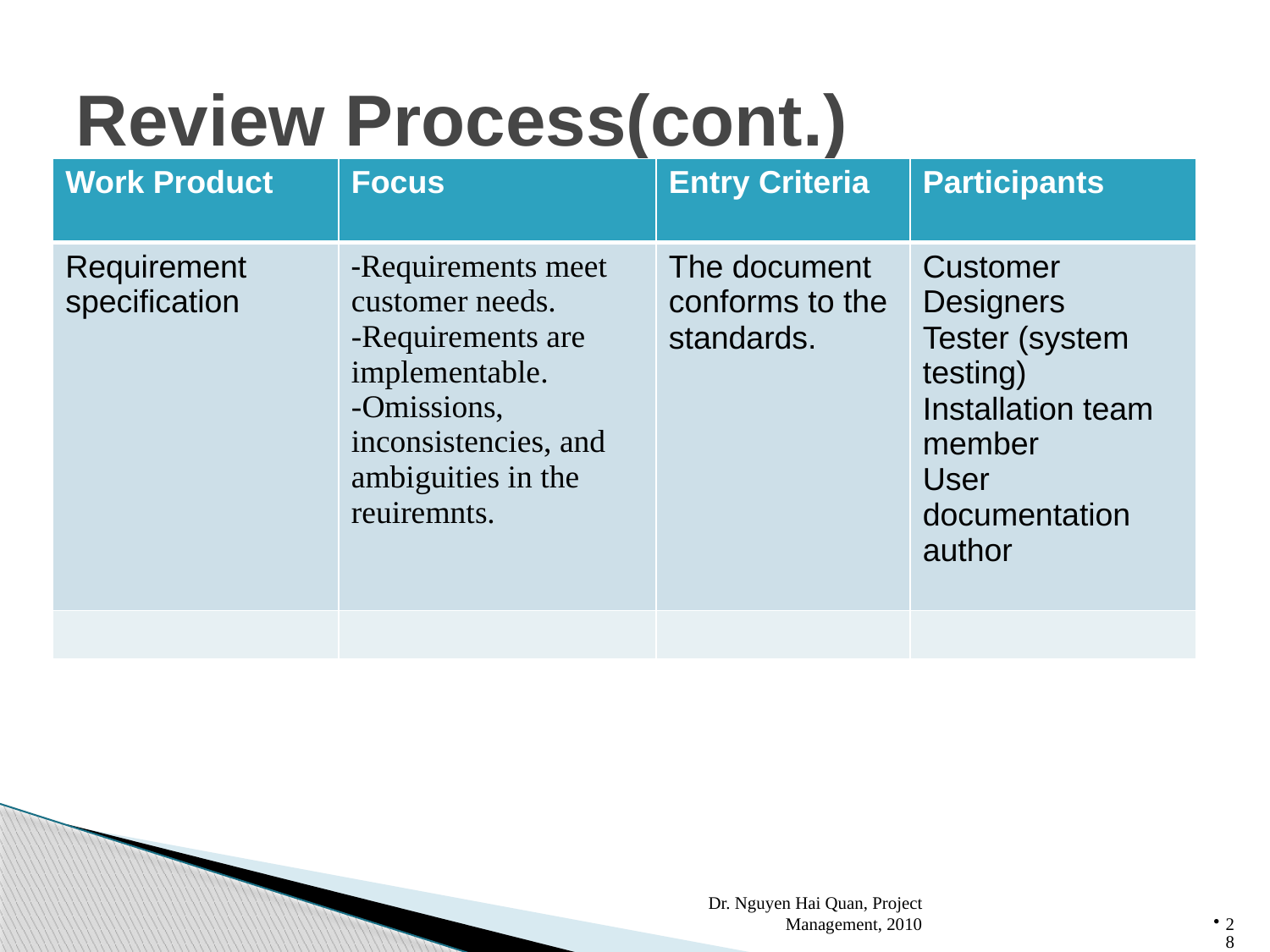

# Review Process(cont.)
| Work Product | Focus | Entry Criteria | Participants |
| --- | --- | --- | --- |
| Requirement specification | −Requirements meet customer needs. -Requirements are implementable. -Omissions, inconsistencies, and ambiguities in the reuiremnts. | The document conforms to the standards. | Customer Designers Tester (system testing) Installation team member User documentation author |
|  |  |  |  |
Dr. Nguyen Hai Quan, Project Management, 2010
28